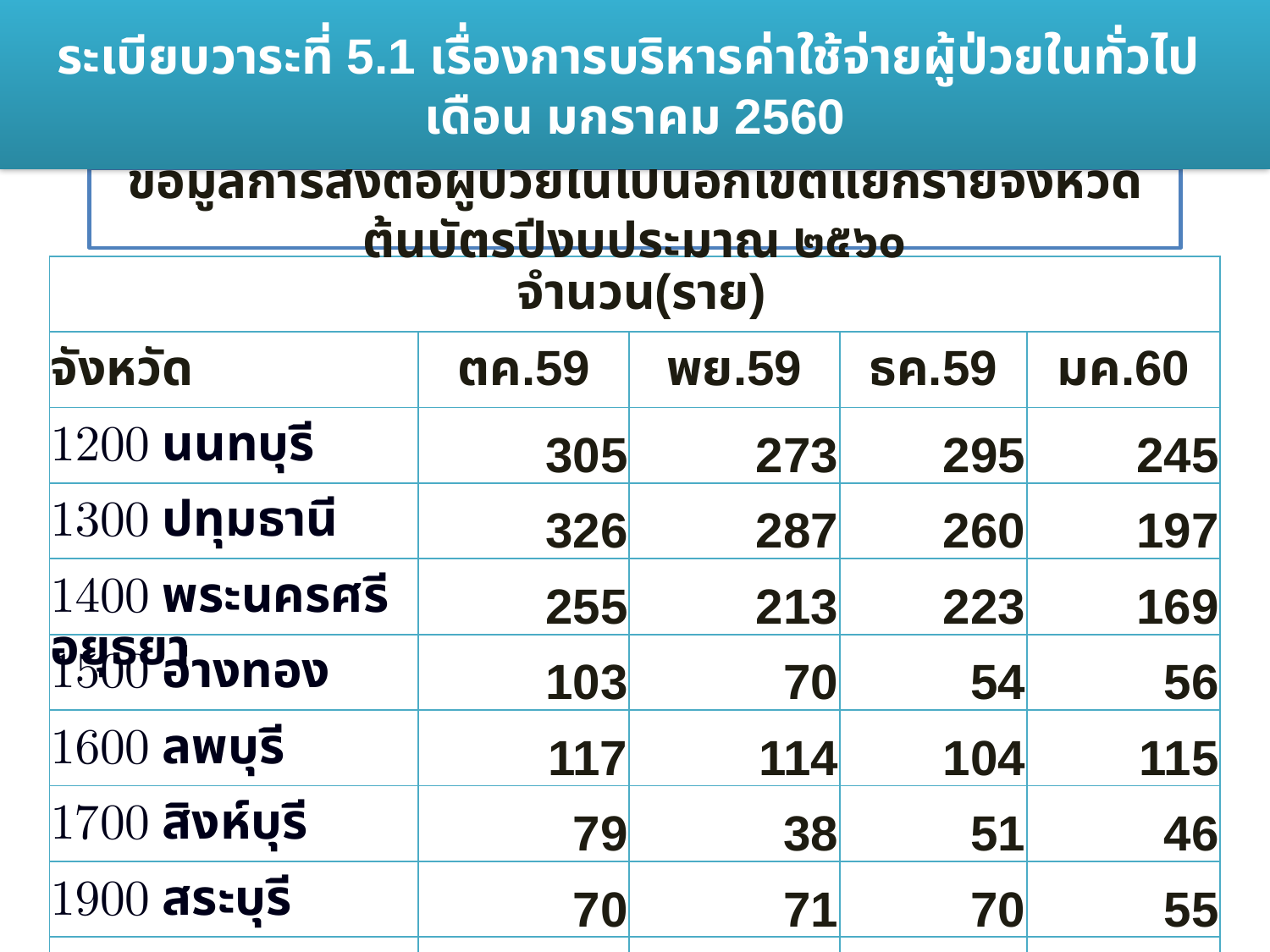

ระเบียบวาระที่ 5.1 เรื่องการบริหารค่าใช้จ่ายผู้ป่วยในทั่วไป
เดือน มกราคม 2560
# ข้อมูลการส่งต่อผู้ป่วยในไปนอกเขตแยกรายจังหวัดต้นบัตรปีงบประมาณ ๒๕๖๐
| จำนวน(ราย) |  |  |  |  |
| --- | --- | --- | --- | --- |
| จังหวัด | ตค.59 | พย.59 | ธค.59 | มค.60 |
| 1200 นนทบุรี | 305 | 273 | 295 | 245 |
| 1300 ปทุมธานี | 326 | 287 | 260 | 197 |
| 1400 พระนครศรีอยุธยา | 255 | 213 | 223 | 169 |
| 1500 อ่างทอง | 103 | 70 | 54 | 56 |
| 1600 ลพบุรี | 117 | 114 | 104 | 115 |
| 1700 สิงห์บุรี | 79 | 38 | 51 | 46 |
| 1900 สระบุรี | 70 | 71 | 70 | 55 |
| 2600 นครนายก | 69 | 60 | 47 | 43 |
| ผลรวมทั้งหมด | 1,324 | 1,126 | 1,104 | 926 |